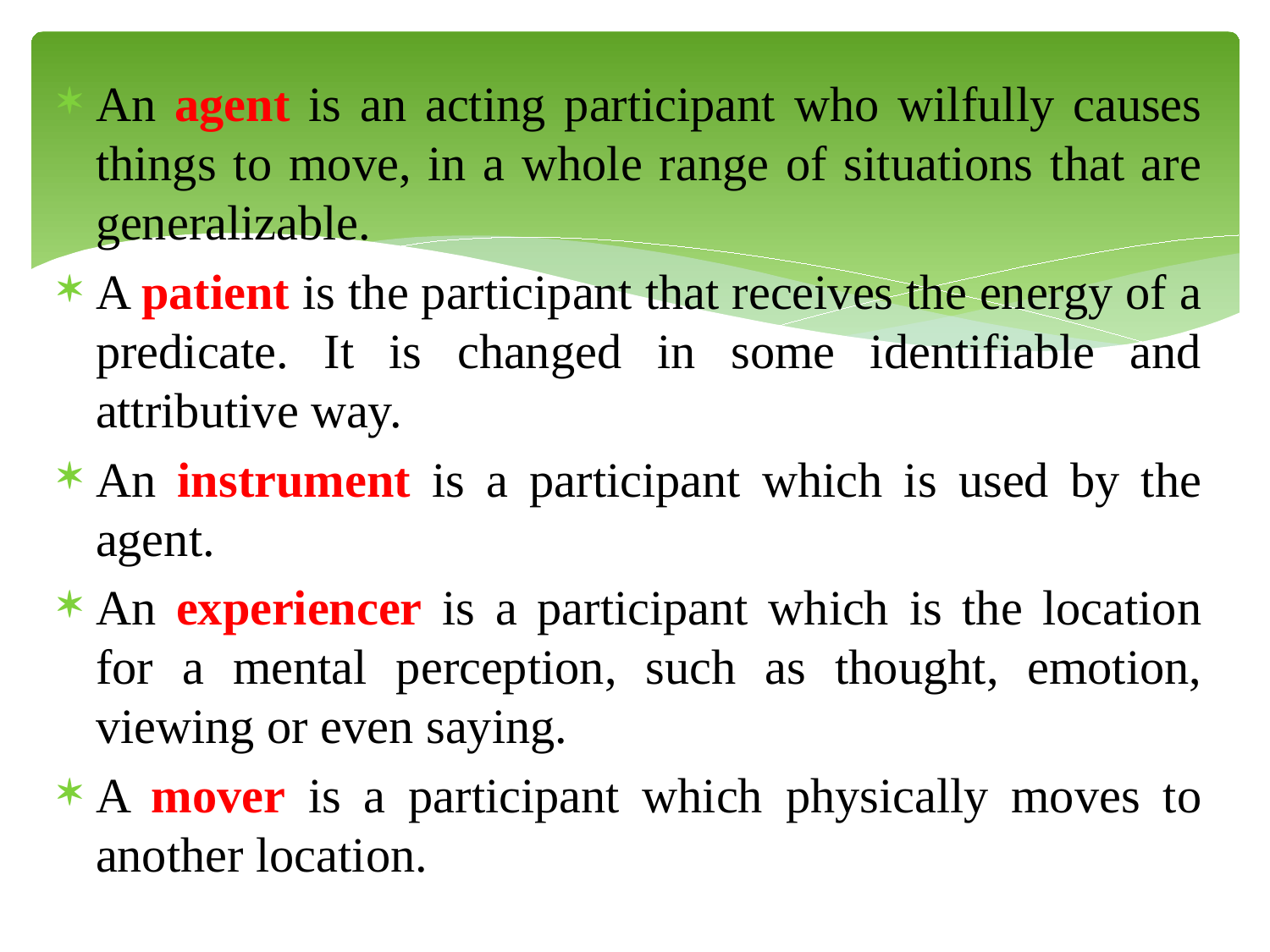

An agent is an acting participant who wilfully causes things to move, in a whole range of situations that are generalizable.
A patient is the participant that receives the energy of a predicate. It is changed in some identifiable and attributive way.
An instrument is a participant which is used by the agent.
An experiencer is a participant which is the location for a mental perception, such as thought, emotion, viewing or even saying.
A mover is a participant which physically moves to another location.